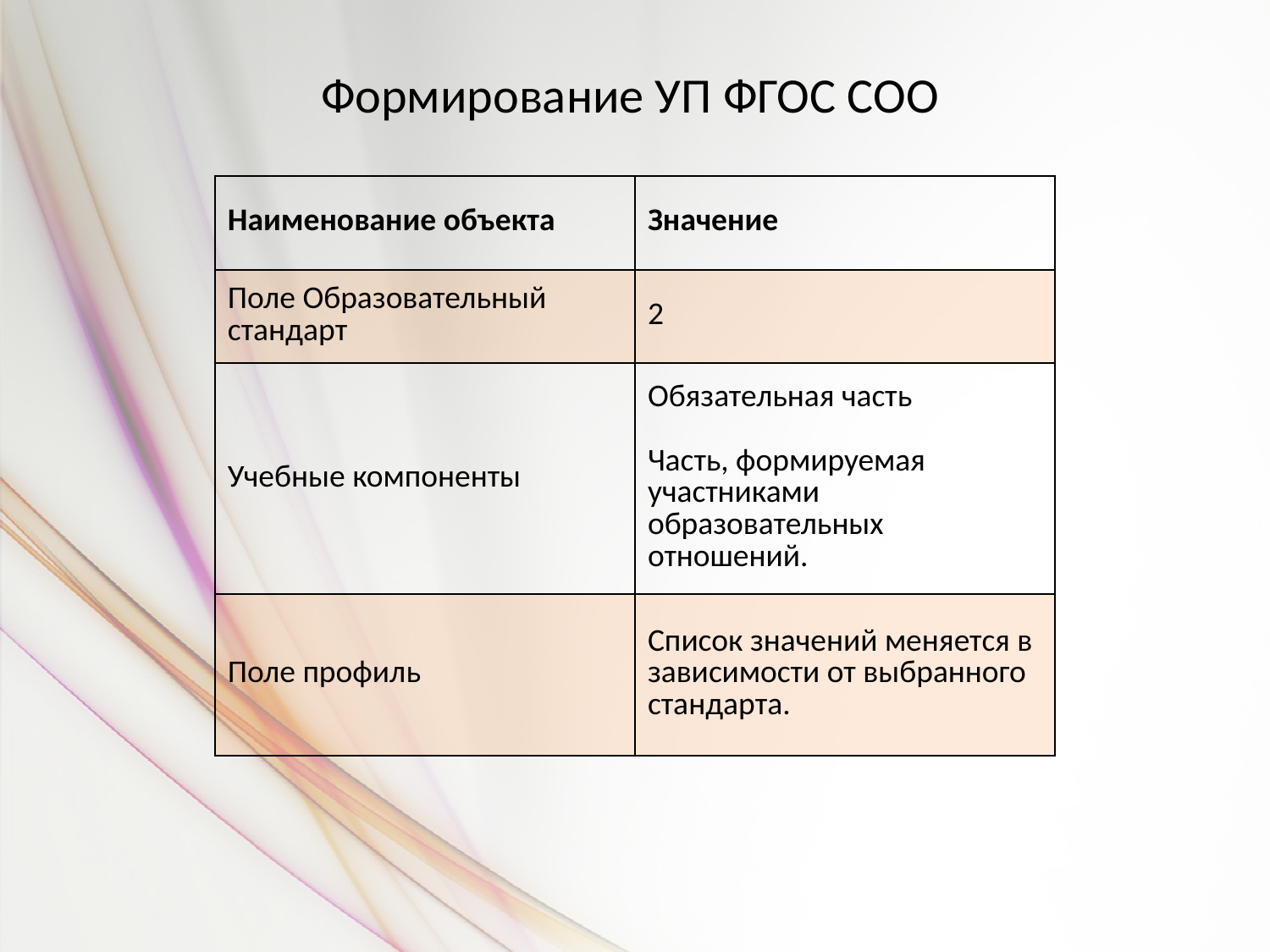

# Формирование УП ФГОС СОО
| Наименование объекта | Значение |
| --- | --- |
| Поле Образовательный стандарт | 2 |
| Учебные компоненты | Обязательная часть Часть, формируемая участниками образовательных отношений. |
| Поле профиль | Список значений меняется в зависимости от выбранного стандарта. |